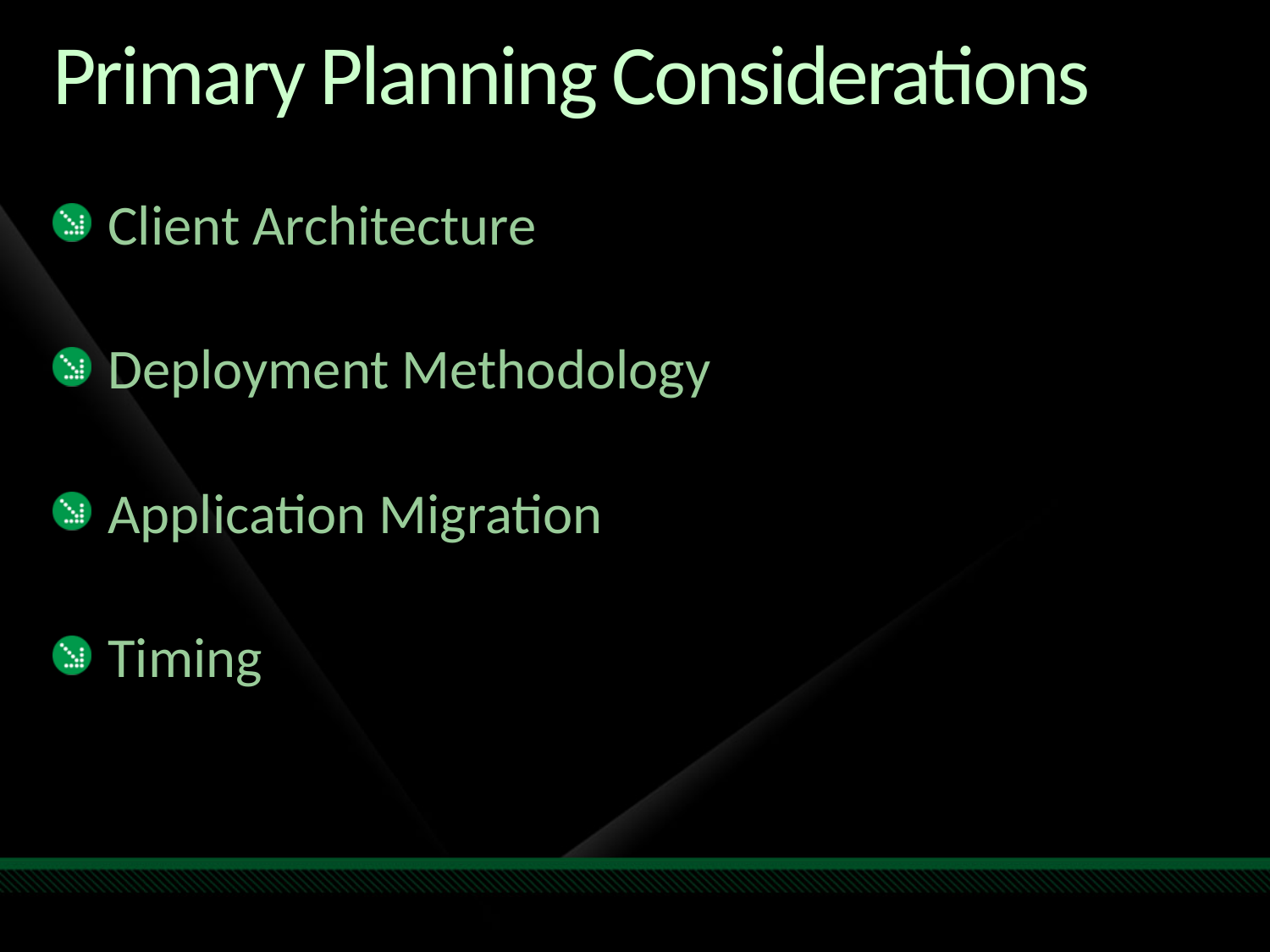

# Primary Planning Considerations
Client Architecture

Deployment Methodology

Application Migration

Timing